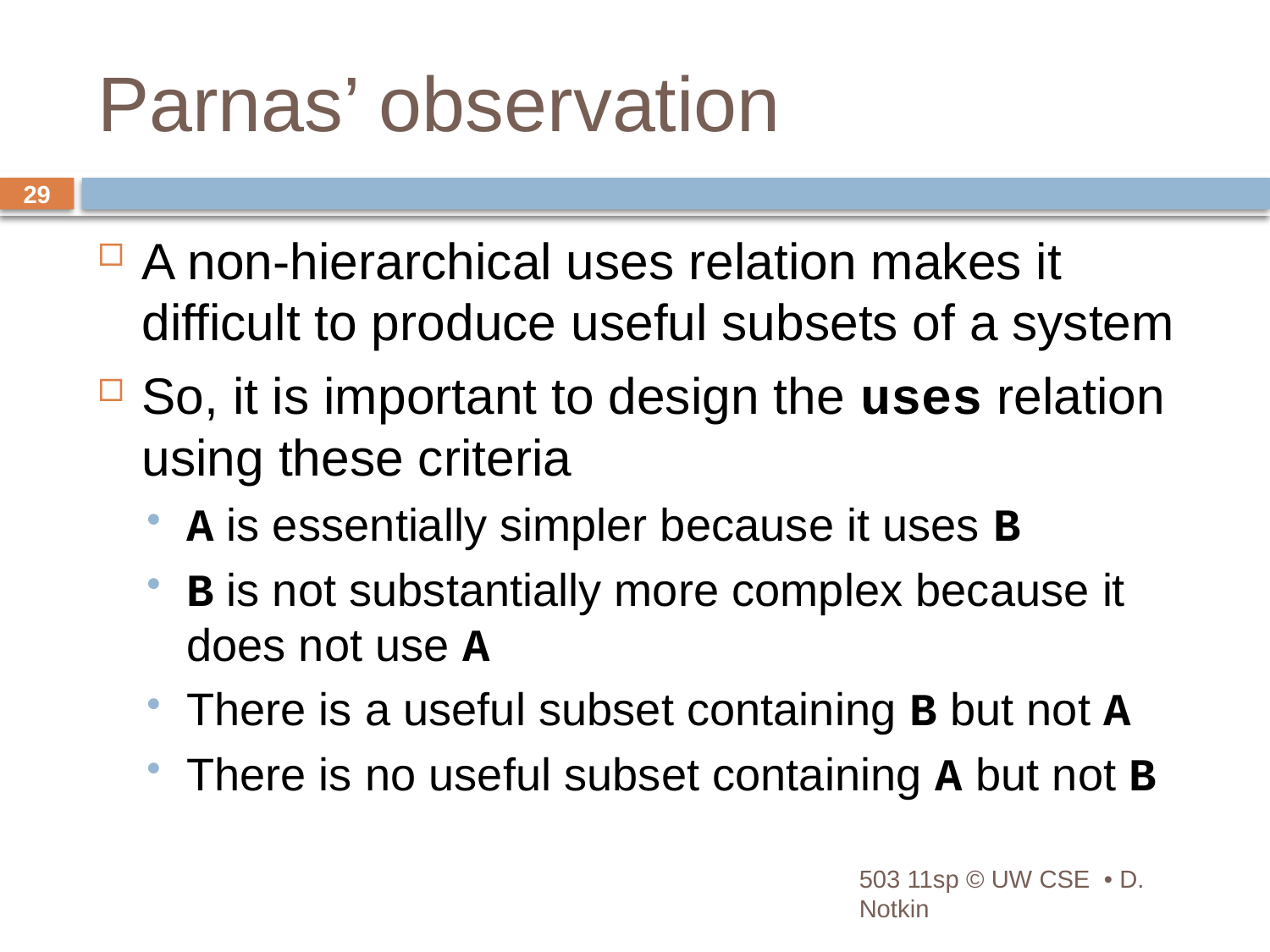

# Parnas’ observation
29
A non-hierarchical uses relation makes it difficult to produce useful subsets of a system
So, it is important to design the uses relation using these criteria
A is essentially simpler because it uses B
B is not substantially more complex because it does not use A
There is a useful subset containing B but not A
There is no useful subset containing A but not B

503 11sp © UW CSE  • D. Notkin